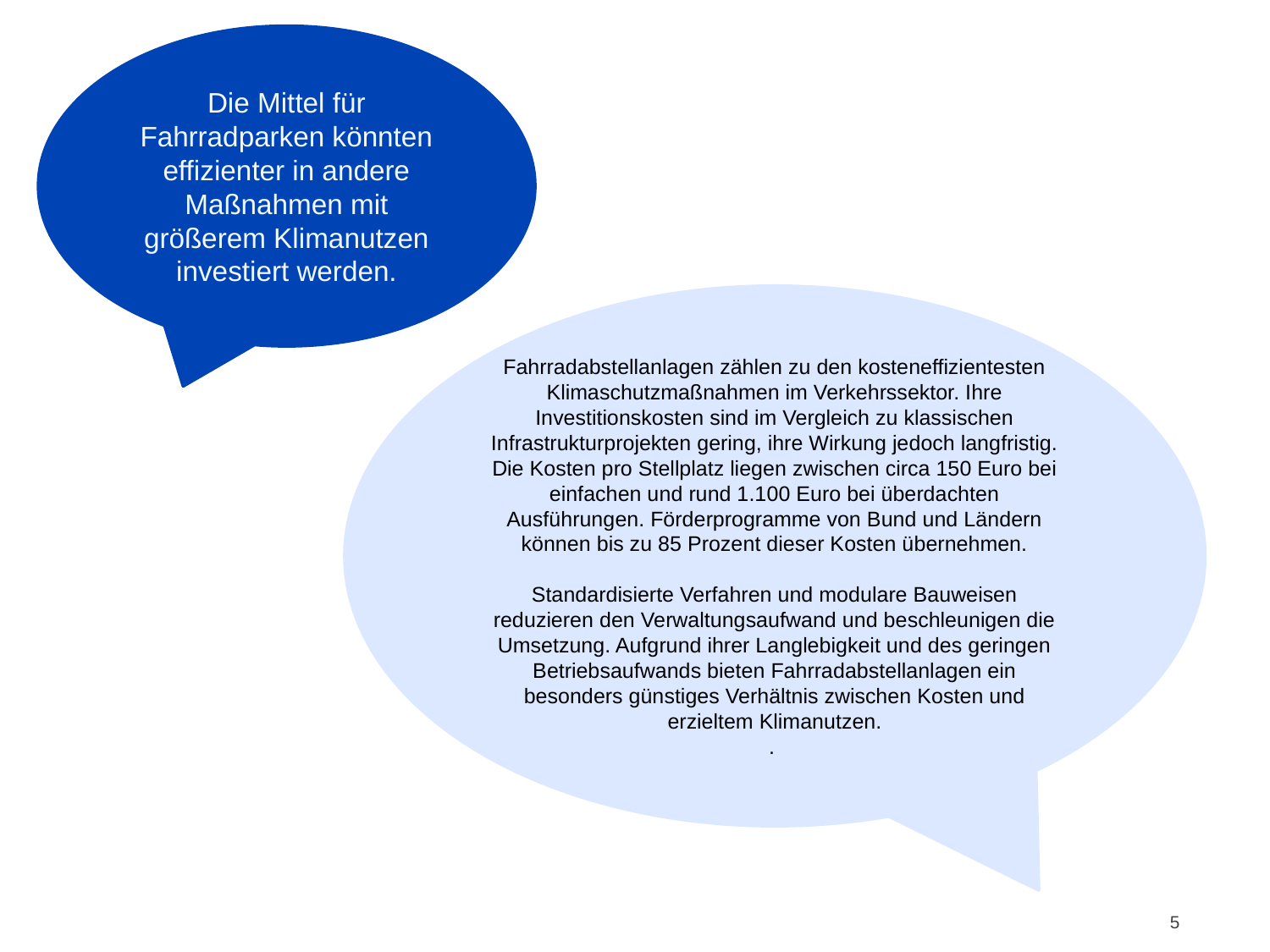

Die Mittel für Fahrradparken könnten effizienter in andere Maßnahmen mit größerem Klimanutzen investiert werden.
Fahrradabstellanlagen zählen zu den kosteneffizientesten Klimaschutzmaßnahmen im Verkehrssektor. Ihre Investitionskosten sind im Vergleich zu klassischen Infrastrukturprojekten gering, ihre Wirkung jedoch langfristig. Die Kosten pro Stellplatz liegen zwischen circa 150 Euro bei einfachen und rund 1.100 Euro bei überdachten Ausführungen. Förderprogramme von Bund und Ländern können bis zu 85 Prozent dieser Kosten übernehmen.

Standardisierte Verfahren und modulare Bauweisen reduzieren den Verwaltungsaufwand und beschleunigen die Umsetzung. Aufgrund ihrer Langlebigkeit und des geringen Betriebsaufwands bieten Fahrradabstellanlagen ein besonders günstiges Verhältnis zwischen Kosten und erzieltem Klimanutzen.
.